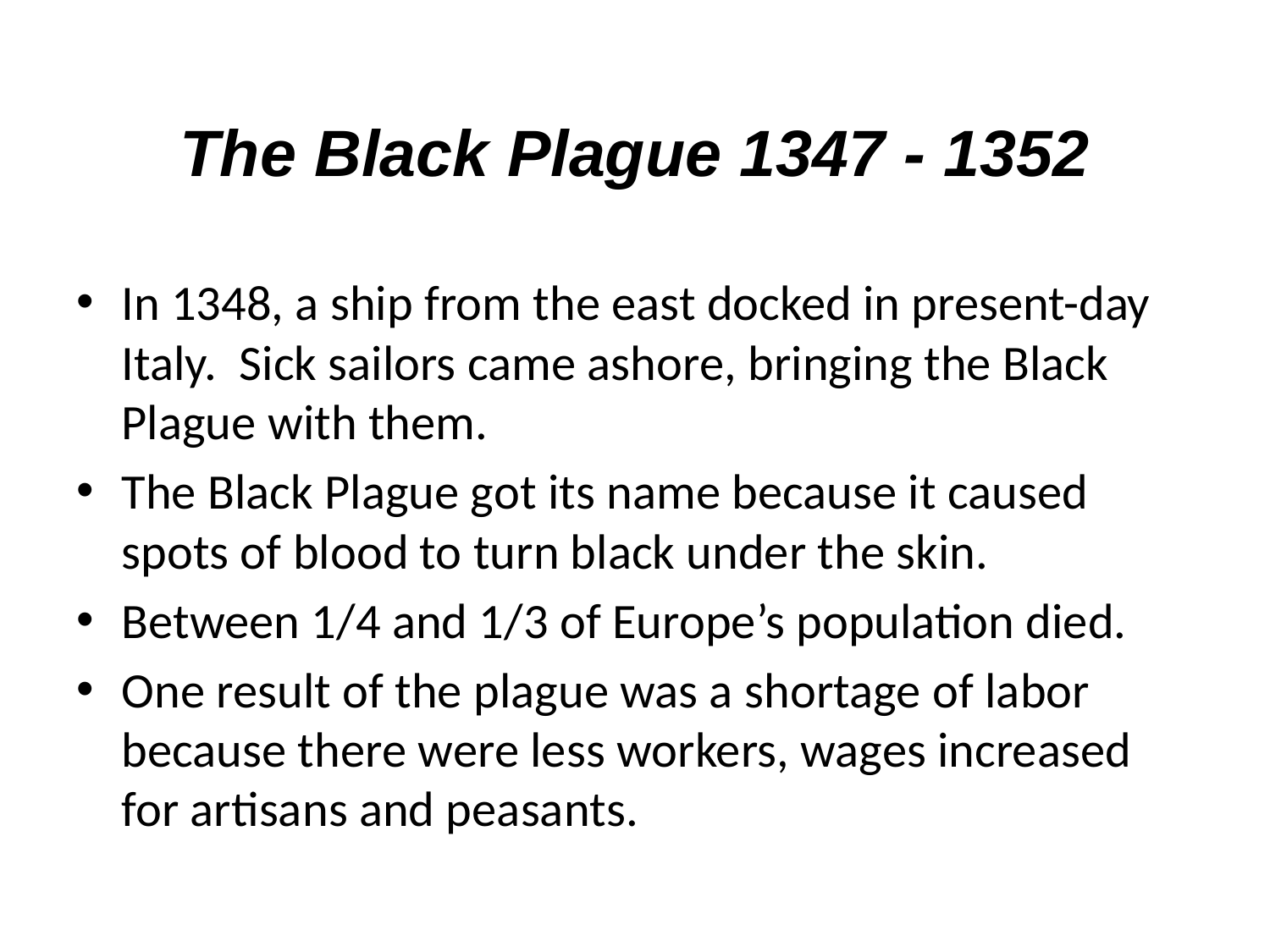

# The Black Plague 1347 - 1352
In 1348, a ship from the east docked in present-day Italy.  Sick sailors came ashore, bringing the Black Plague with them.
The Black Plague got its name because it caused spots of blood to turn black under the skin.
Between 1/4 and 1/3 of Europe’s population died.
One result of the plague was a shortage of labor because there were less workers, wages increased for artisans and peasants.